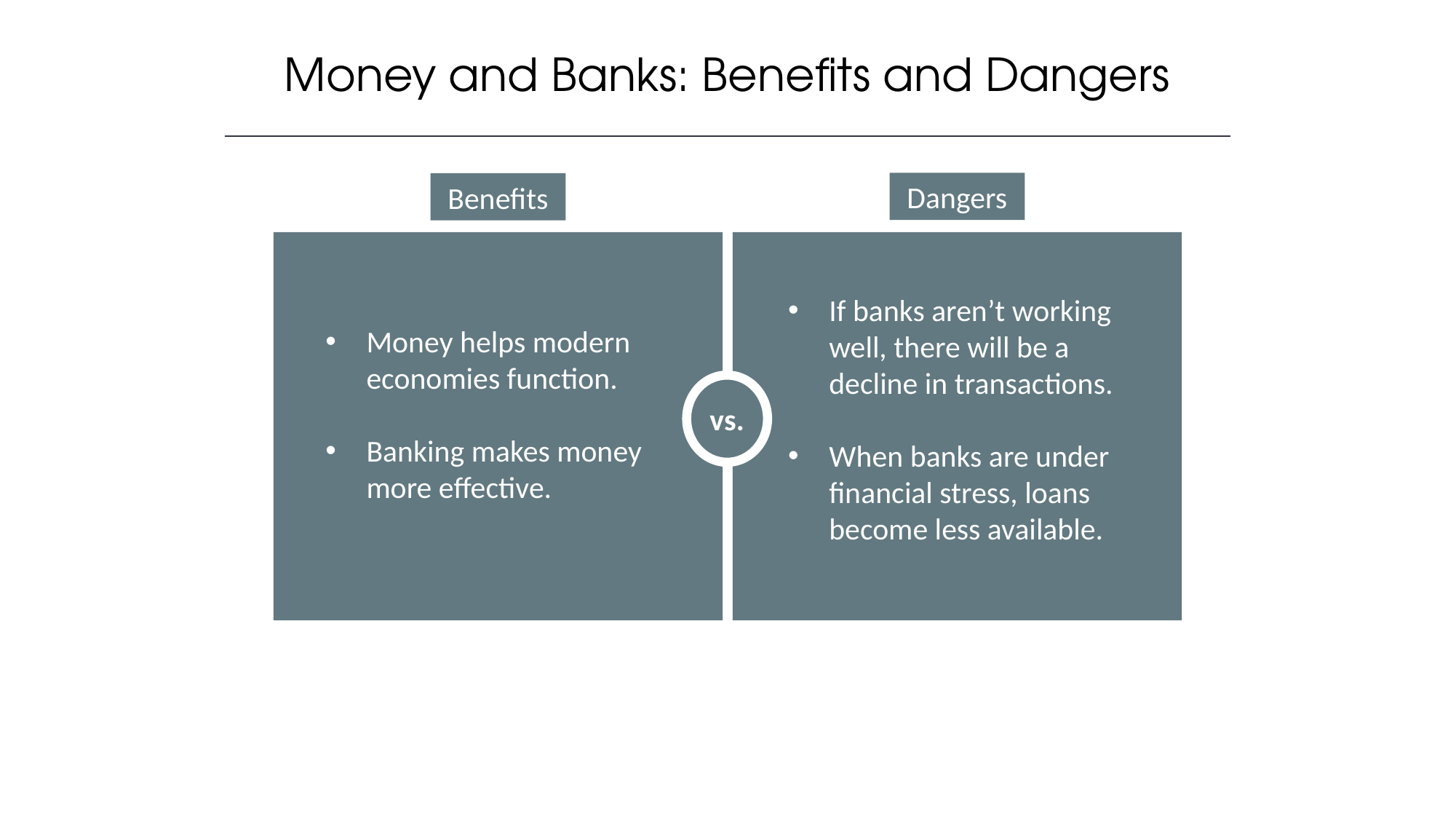

Money and Banks: Benefits and Dangers
HAWKES LEARNING
Dangers
Benefits

vs.
If banks aren’t working well, there will be a decline in transactions.

When banks are under financial stress, loans become less available.
Money helps modern economies function.

Banking makes money more effective.